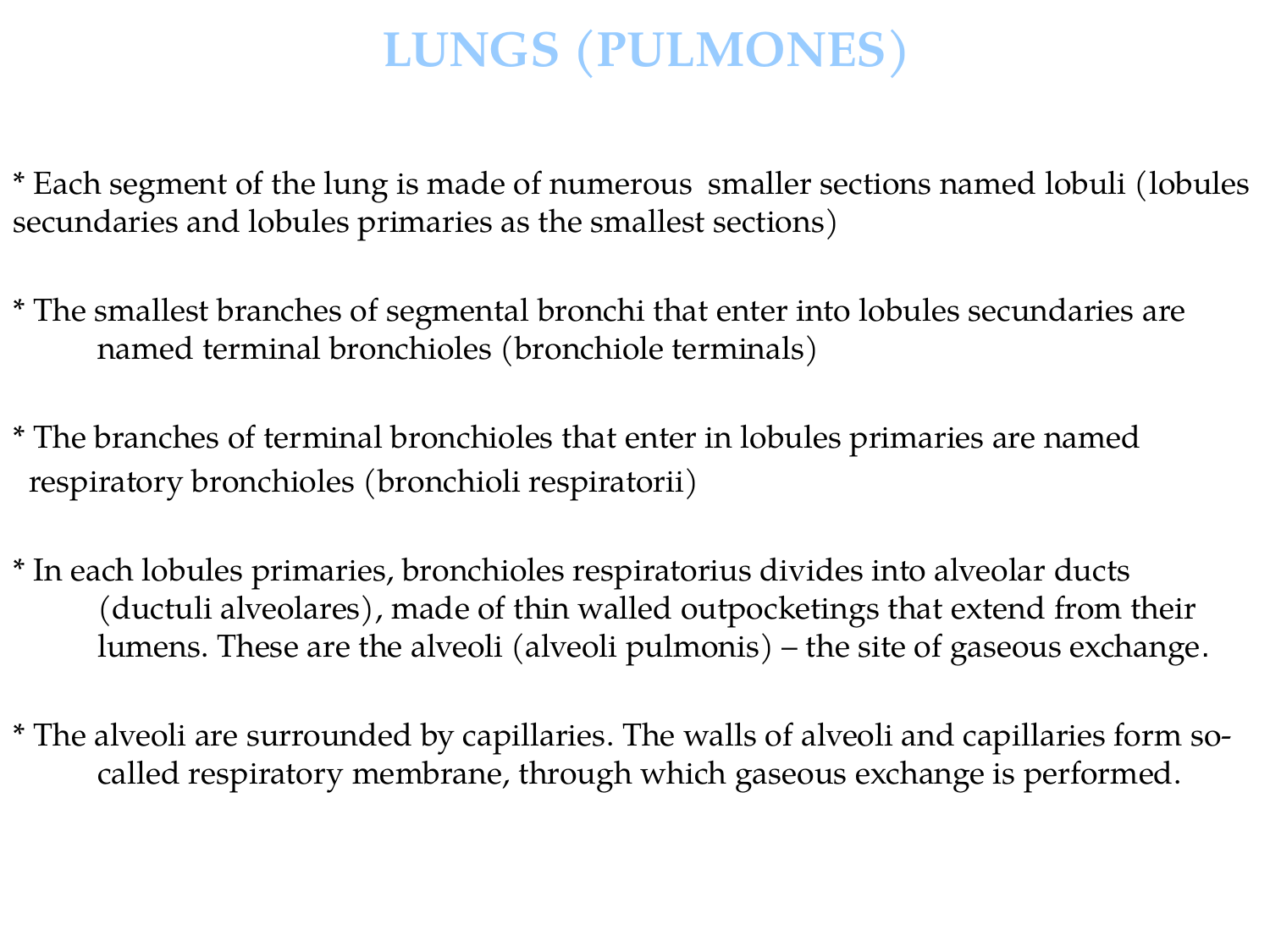

LUNGS (PULMONES)
* Each segment of the lung is made of numerous  smaller sections named lobuli (lobules secundaries and lobules primaries as the smallest sections)

* The smallest branches of segmental bronchi that enter into lobules secundaries are  named terminal bronchioles (bronchiole terminals)

* The branches of terminal bronchioles that enter in lobules primaries are named
  respiratory bronchioles (bronchioli respiratorii)

* In each lobules primaries, bronchioles respiratorius divides into alveolar ducts (ductuli alveolares), made of thin walled outpocketings that extend from their lumens. These are the alveoli (alveoli pulmonis) – the site of gaseous exchange.

* The alveoli are surrounded by capillaries. The walls of alveoli and capillaries form so-called respiratory membrane, through which gaseous exchange is performed.